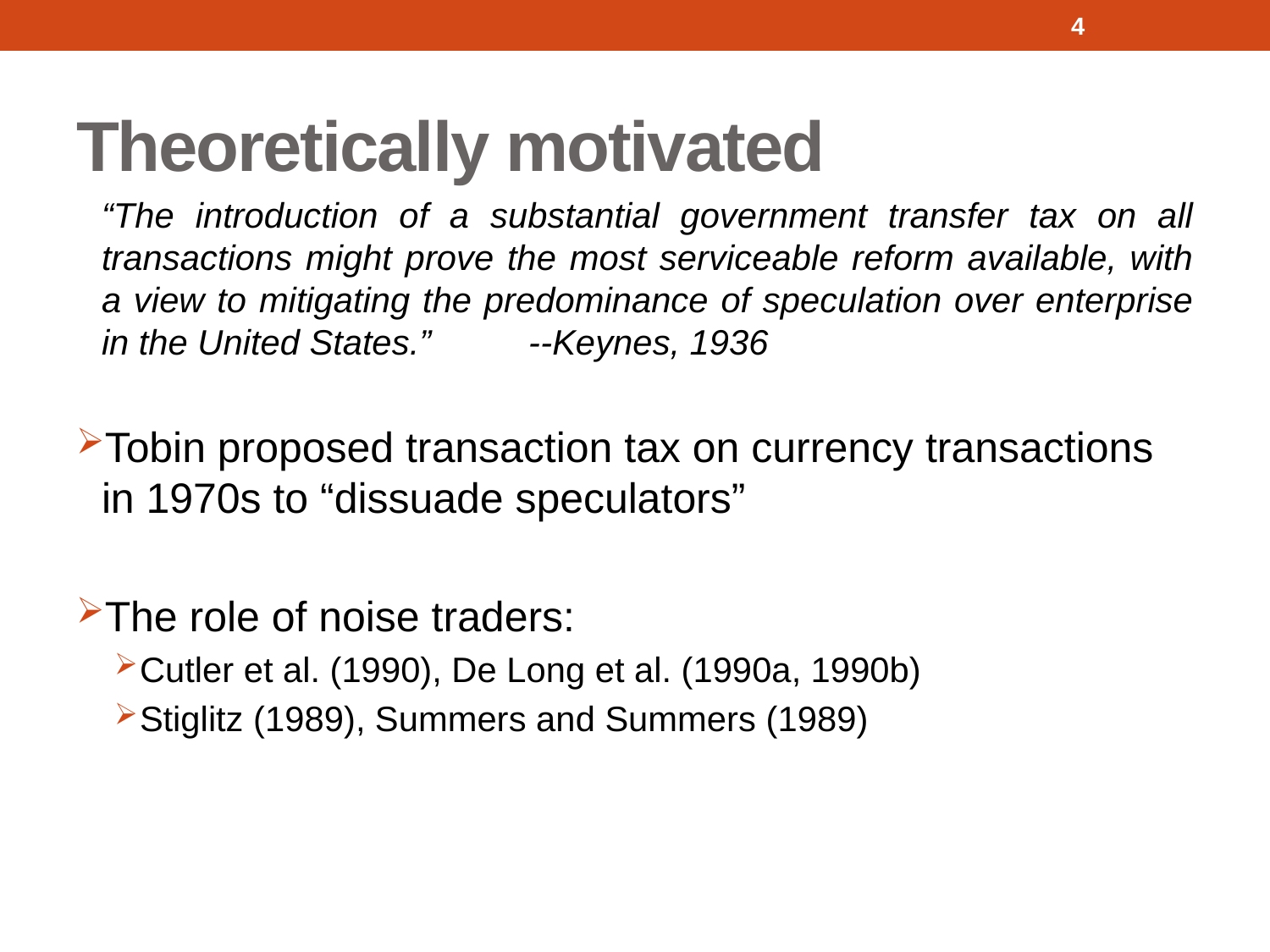

4
# Theoretically motivated
“The introduction of a substantial government transfer tax on all transactions might prove the most serviceable reform available, with a view to mitigating the predominance of speculation over enterprise in the United States.”          --Keynes, 1936

Tobin proposed transaction tax on currency transactions in 1970s to “dissuade speculators”

The role of noise traders:
Cutler et al. (1990), De Long et al. (1990a, 1990b)
Stiglitz (1989), Summers and Summers (1989)